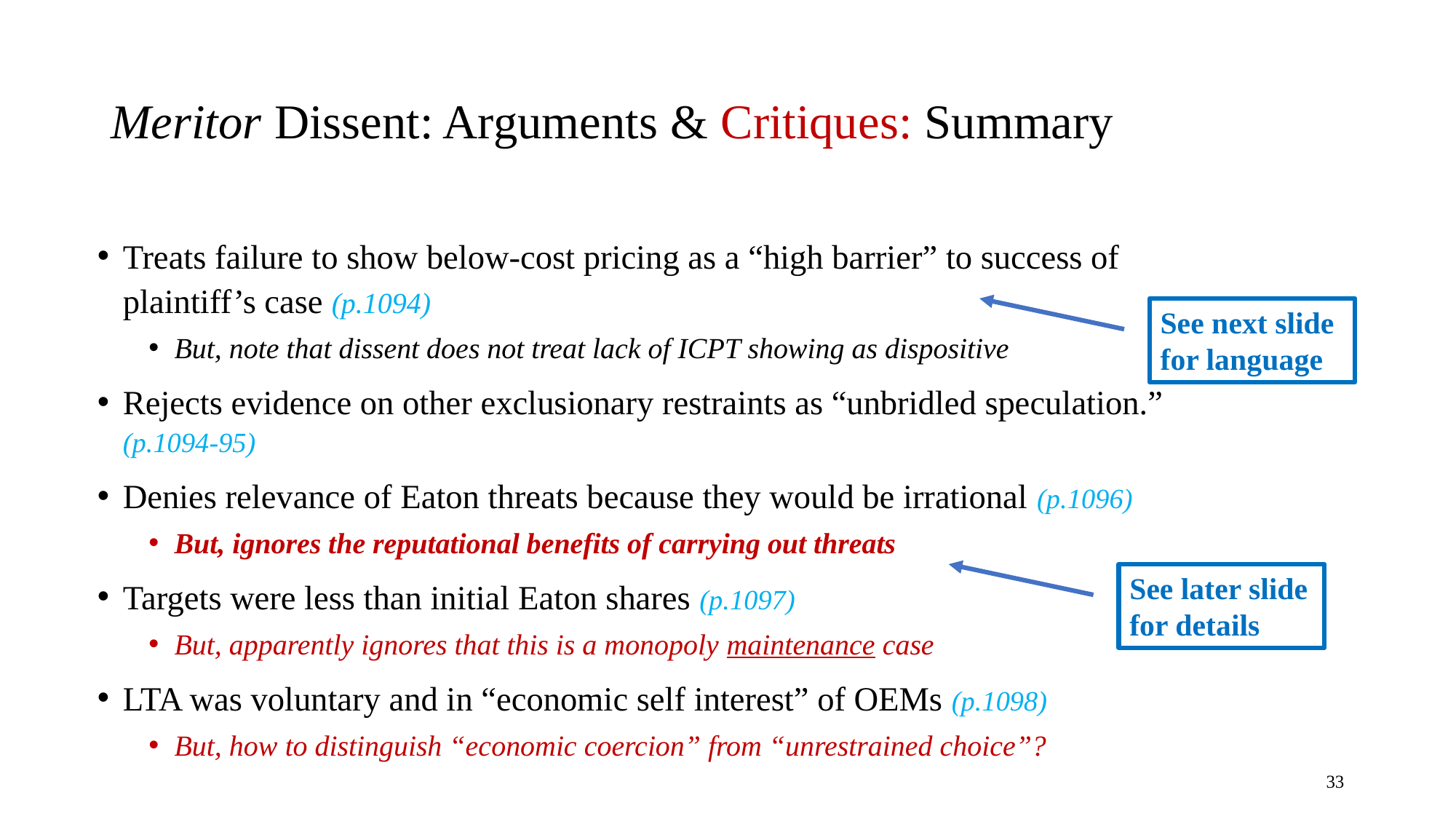

# Meritor Dissent: Arguments & Critiques: Summary
Treats failure to show below-cost pricing as a “high barrier” to success of plaintiff’s case (p.1094)
But, note that dissent does not treat lack of ICPT showing as dispositive
Rejects evidence on other exclusionary restraints as “unbridled speculation.” (p.1094-95)
Denies relevance of Eaton threats because they would be irrational (p.1096)
But, ignores the reputational benefits of carrying out threats
Targets were less than initial Eaton shares (p.1097)
But, apparently ignores that this is a monopoly maintenance case
LTA was voluntary and in “economic self interest” of OEMs (p.1098)
But, how to distinguish “economic coercion” from “unrestrained choice”?

See next slide for language
See later slide for details
33